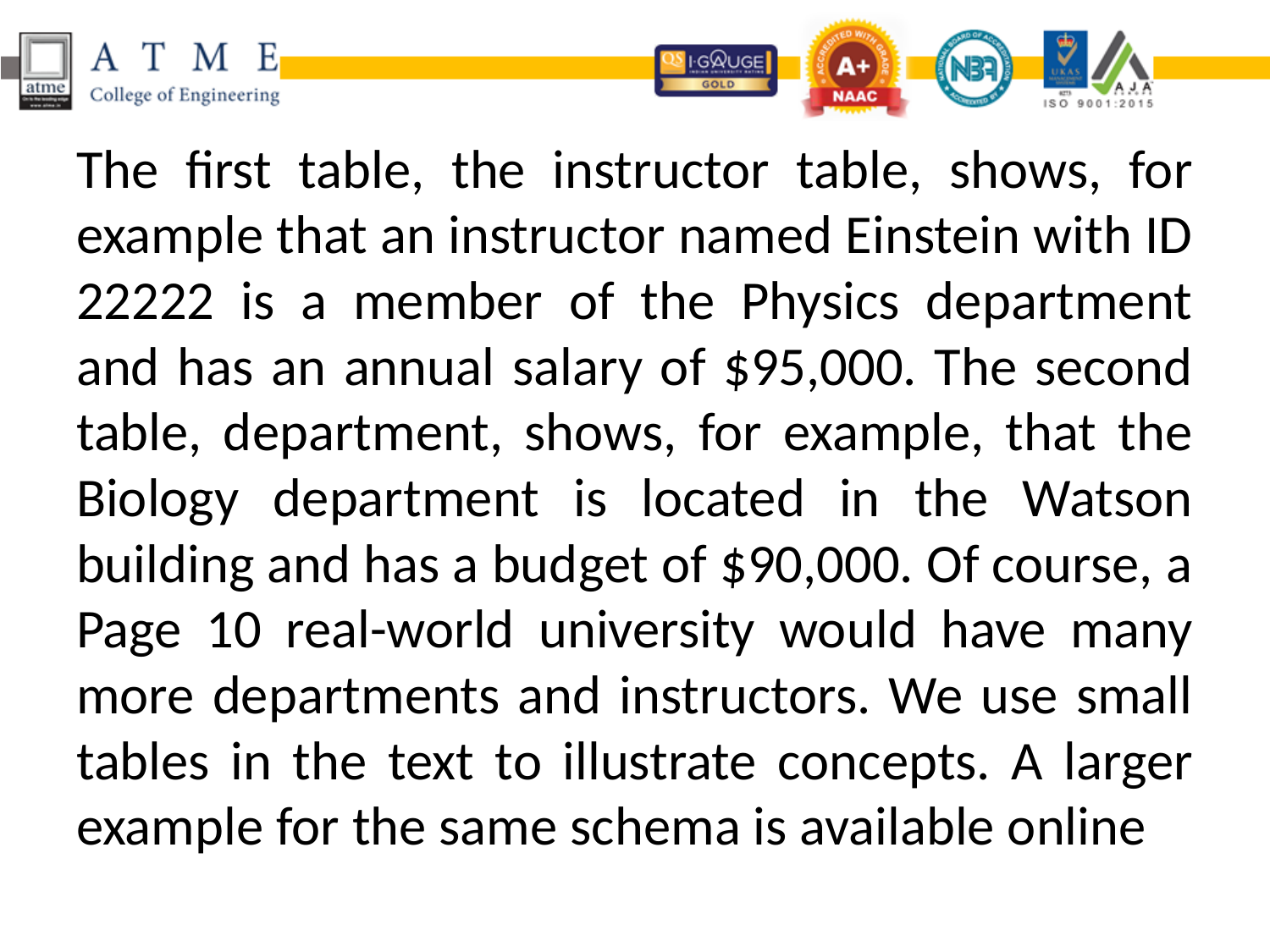

The first table, the instructor table, shows, for example that an instructor named Einstein with ID 22222 is a member of the Physics department and has an annual salary of $95,000. The second table, department, shows, for example, that the Biology department is located in the Watson building and has a budget of $90,000. Of course, a Page 10 real-world university would have many more departments and instructors. We use small tables in the text to illustrate concepts. A larger example for the same schema is available online